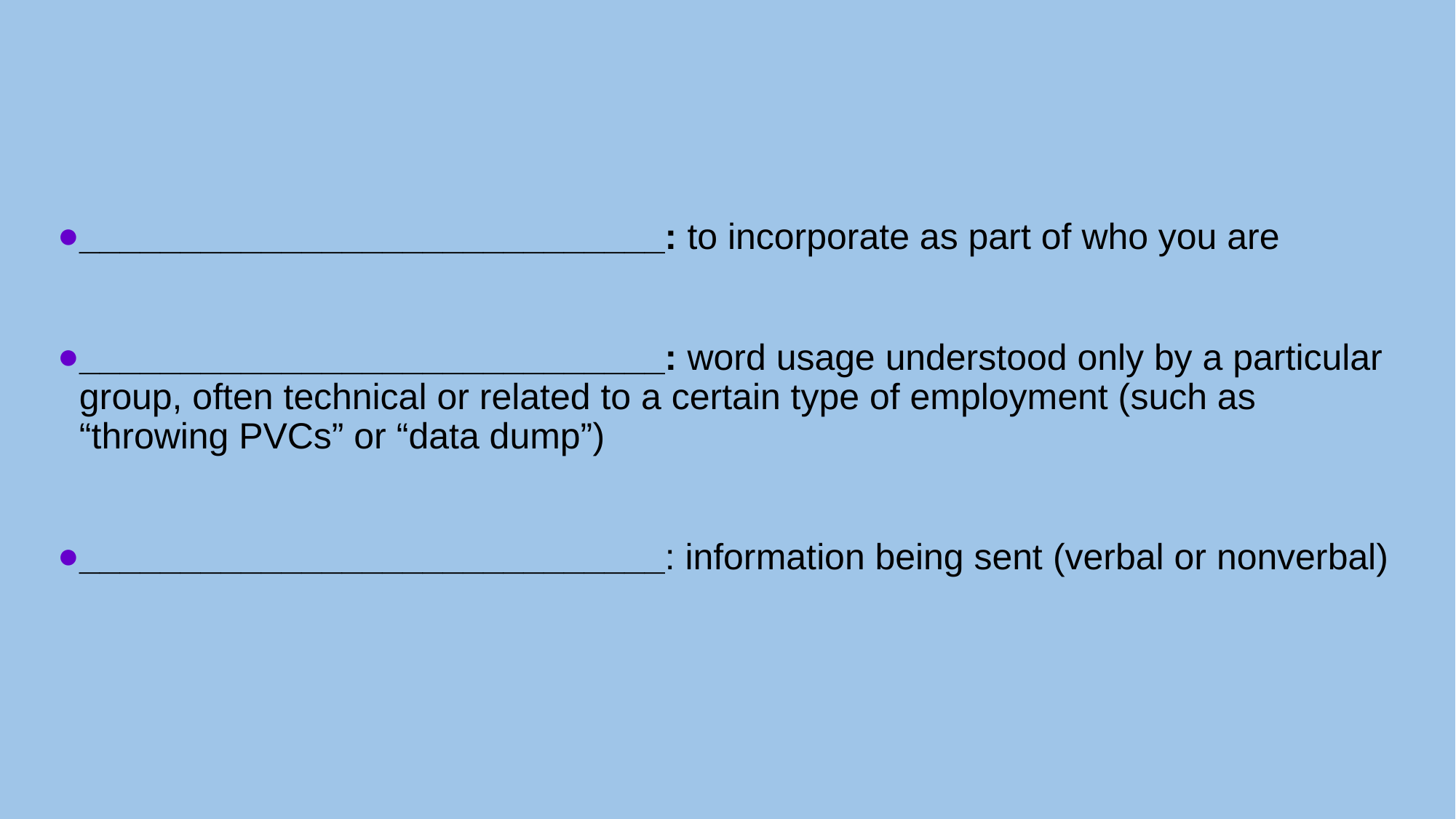

_____________________________: to incorporate as part of who you are

_____________________________: word usage understood only by a particular group, often technical or related to a certain type of employment (such as “throwing PVCs” or “data dump”)

_____________________________: information being sent (verbal or nonverbal)